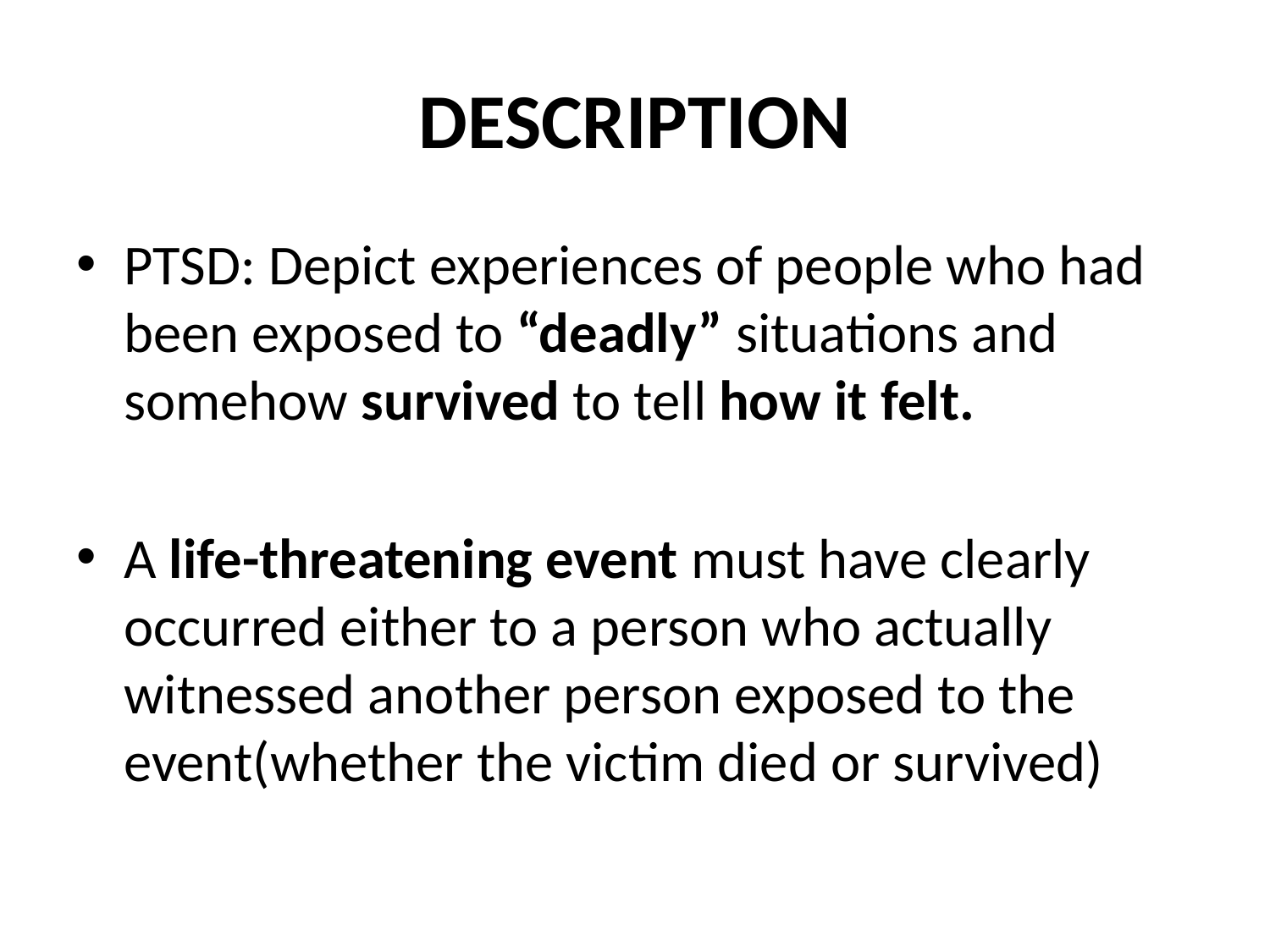

# DESCRIPTION
PTSD: Depict experiences of people who had been exposed to “deadly” situations and somehow survived to tell how it felt.

A life-threatening event must have clearly occurred either to a person who actually witnessed another person exposed to the event(whether the victim died or survived)